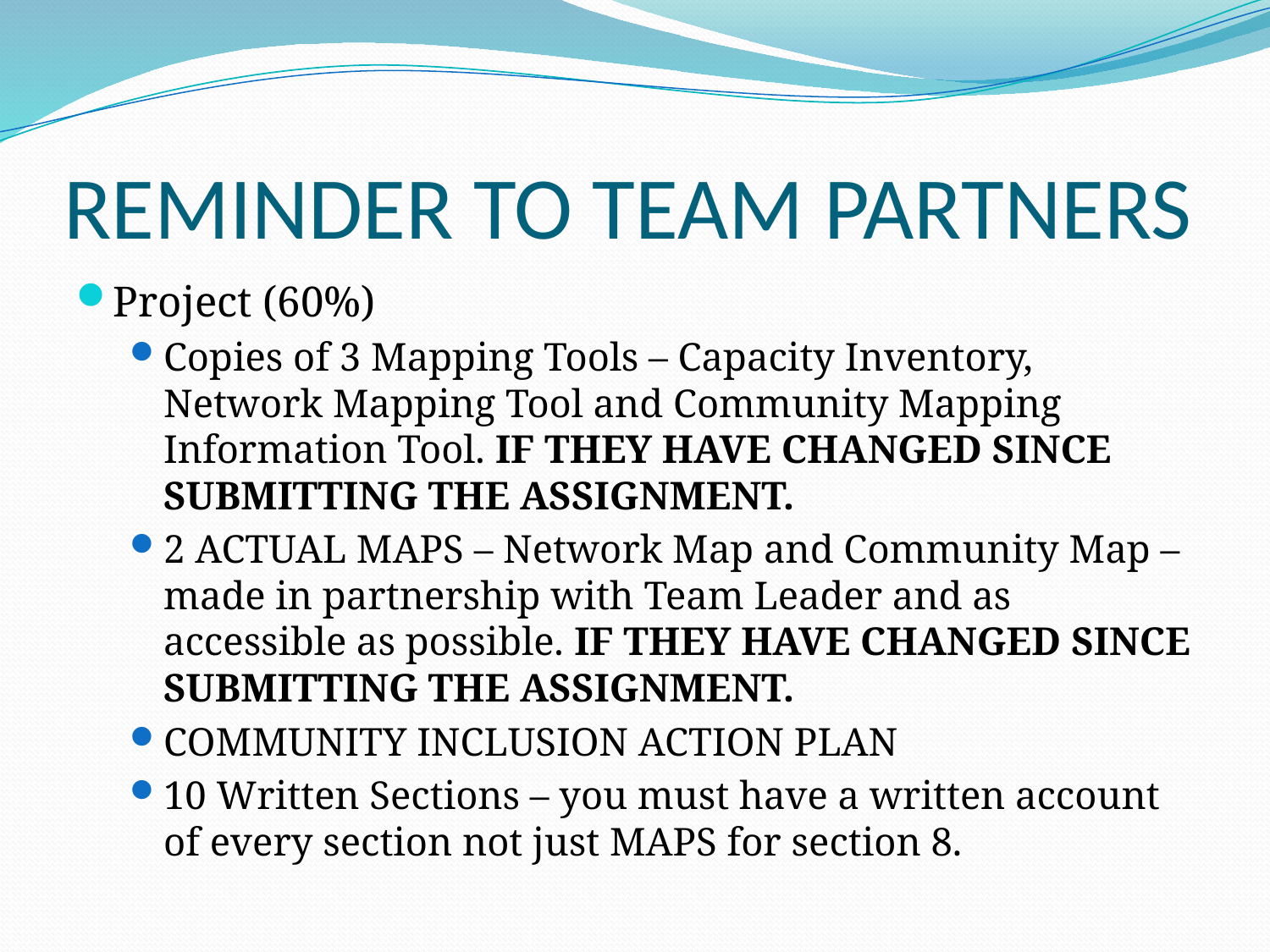

# REMINDER TO TEAM PARTNERS
Project (60%)
Copies of 3 Mapping Tools – Capacity Inventory, Network Mapping Tool and Community Mapping Information Tool. IF THEY HAVE CHANGED SINCE SUBMITTING THE ASSIGNMENT.
2 ACTUAL MAPS – Network Map and Community Map – made in partnership with Team Leader and as accessible as possible. IF THEY HAVE CHANGED SINCE SUBMITTING THE ASSIGNMENT.
COMMUNITY INCLUSION ACTION PLAN
10 Written Sections – you must have a written account of every section not just MAPS for section 8.